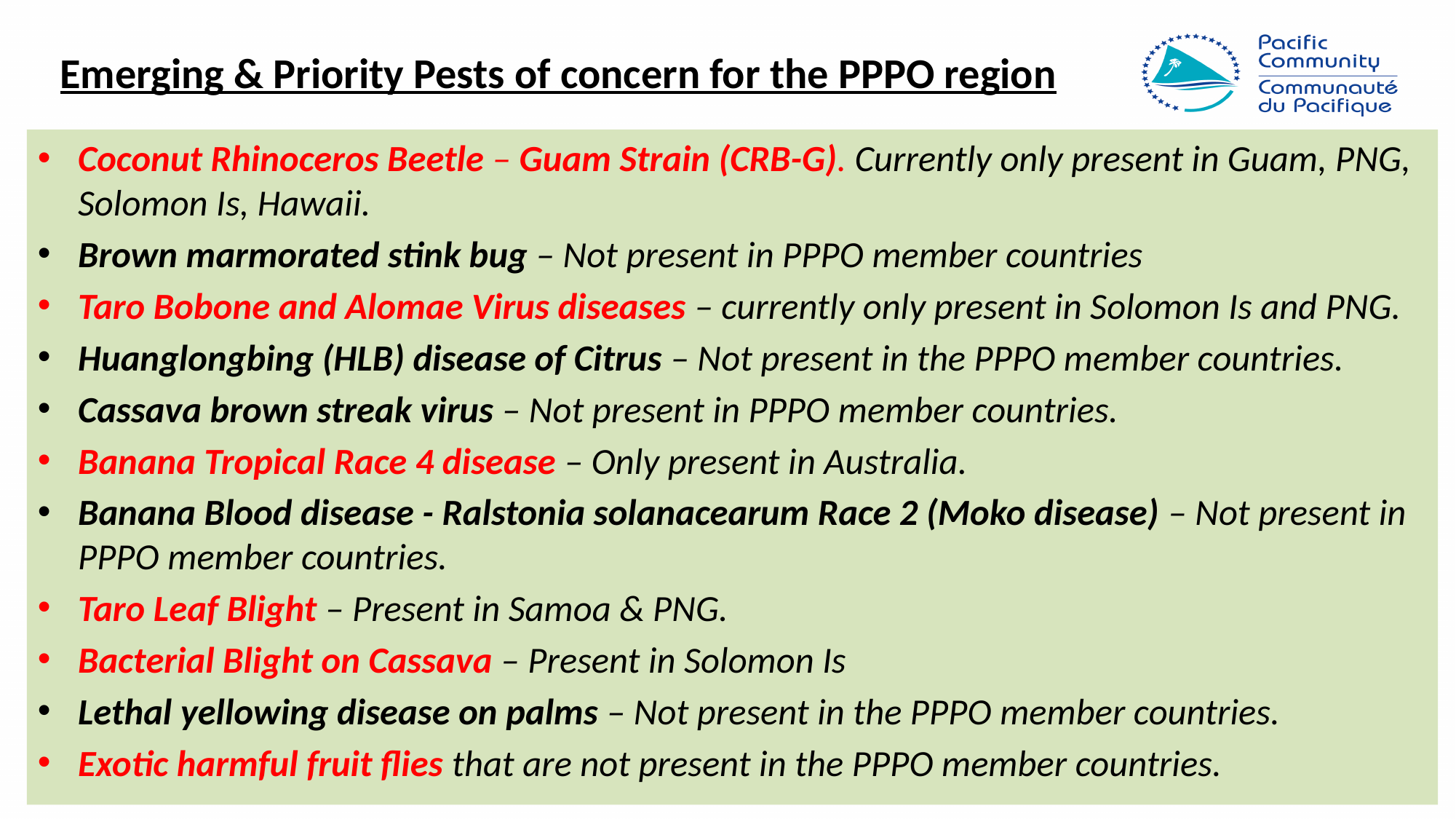

# Emerging & Priority Pests of concern for the PPPO region
Coconut Rhinoceros Beetle – Guam Strain (CRB-G). Currently only present in Guam, PNG, Solomon Is, Hawaii.
Brown marmorated stink bug – Not present in PPPO member countries
Taro Bobone and Alomae Virus diseases – currently only present in Solomon Is and PNG.
Huanglongbing (HLB) disease of Citrus – Not present in the PPPO member countries.
Cassava brown streak virus – Not present in PPPO member countries.
Banana Tropical Race 4 disease – Only present in Australia.
Banana Blood disease - Ralstonia solanacearum Race 2 (Moko disease) – Not present in PPPO member countries.
Taro Leaf Blight – Present in Samoa & PNG.
Bacterial Blight on Cassava – Present in Solomon Is
Lethal yellowing disease on palms – Not present in the PPPO member countries.
Exotic harmful fruit flies that are not present in the PPPO member countries.